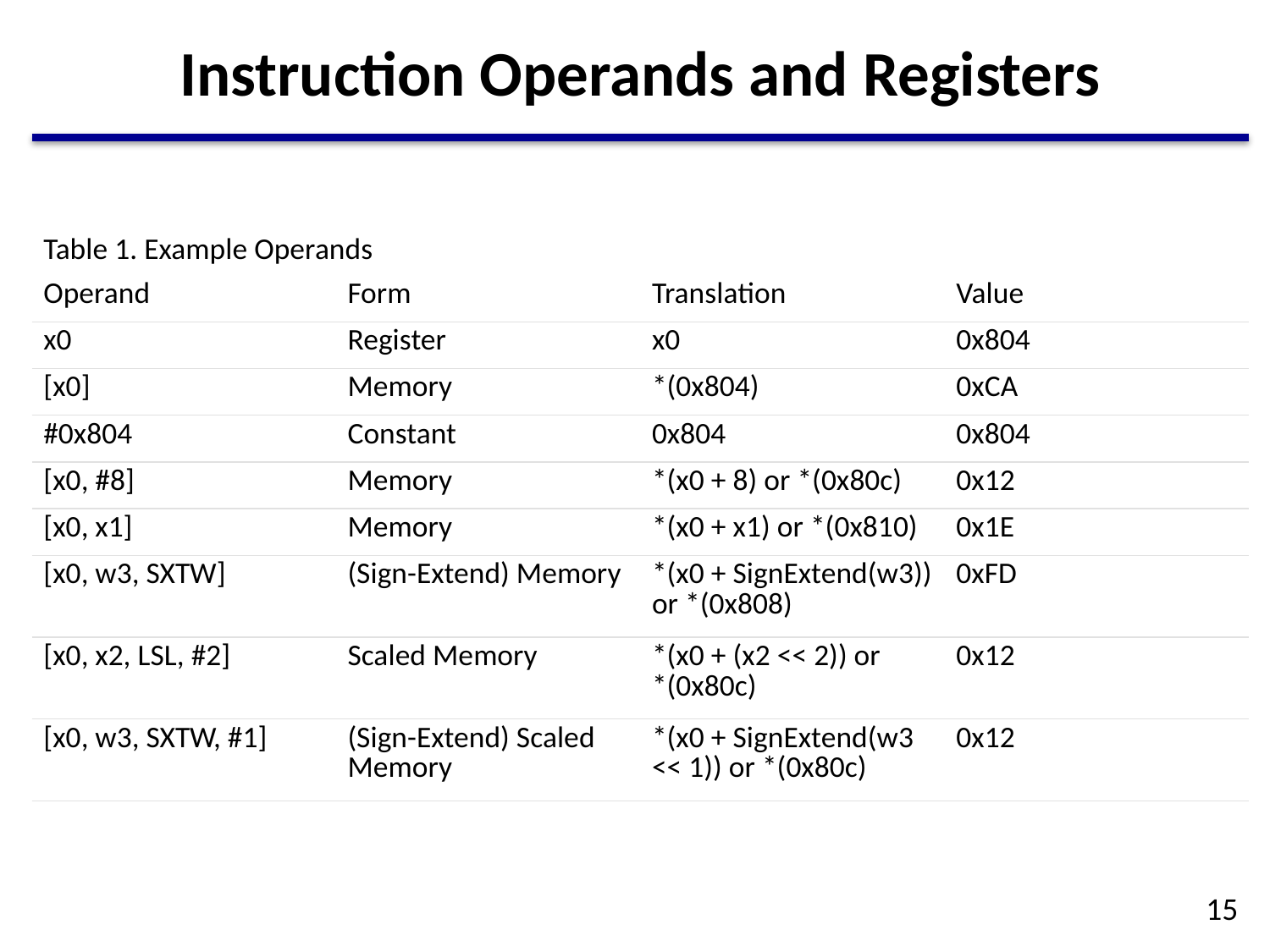

# Instruction Operands and Registers
| Table 1. Example Operands |  |  |  |
| --- | --- | --- | --- |
| Operand | Form | Translation | Value |
| x0 | Register | x0 | 0x804 |
| [x0] | Memory | \*(0x804) | 0xCA |
| #0x804 | Constant | 0x804 | 0x804 |
| [x0, #8] | Memory | \*(x0 + 8) or \*(0x80c) | 0x12 |
| [x0, x1] | Memory | \*(x0 + x1) or \*(0x810) | 0x1E |
| [x0, w3, SXTW] | (Sign-Extend) Memory | \*(x0 + SignExtend(w3)) or \*(0x808) | 0xFD |
| [x0, x2, LSL, #2] | Scaled Memory | \*(x0 + (x2 << 2)) or \*(0x80c) | 0x12 |
| [x0, w3, SXTW, #1] | (Sign-Extend) Scaled Memory | \*(x0 + SignExtend(w3 << 1)) or \*(0x80c) | 0x12 |
15